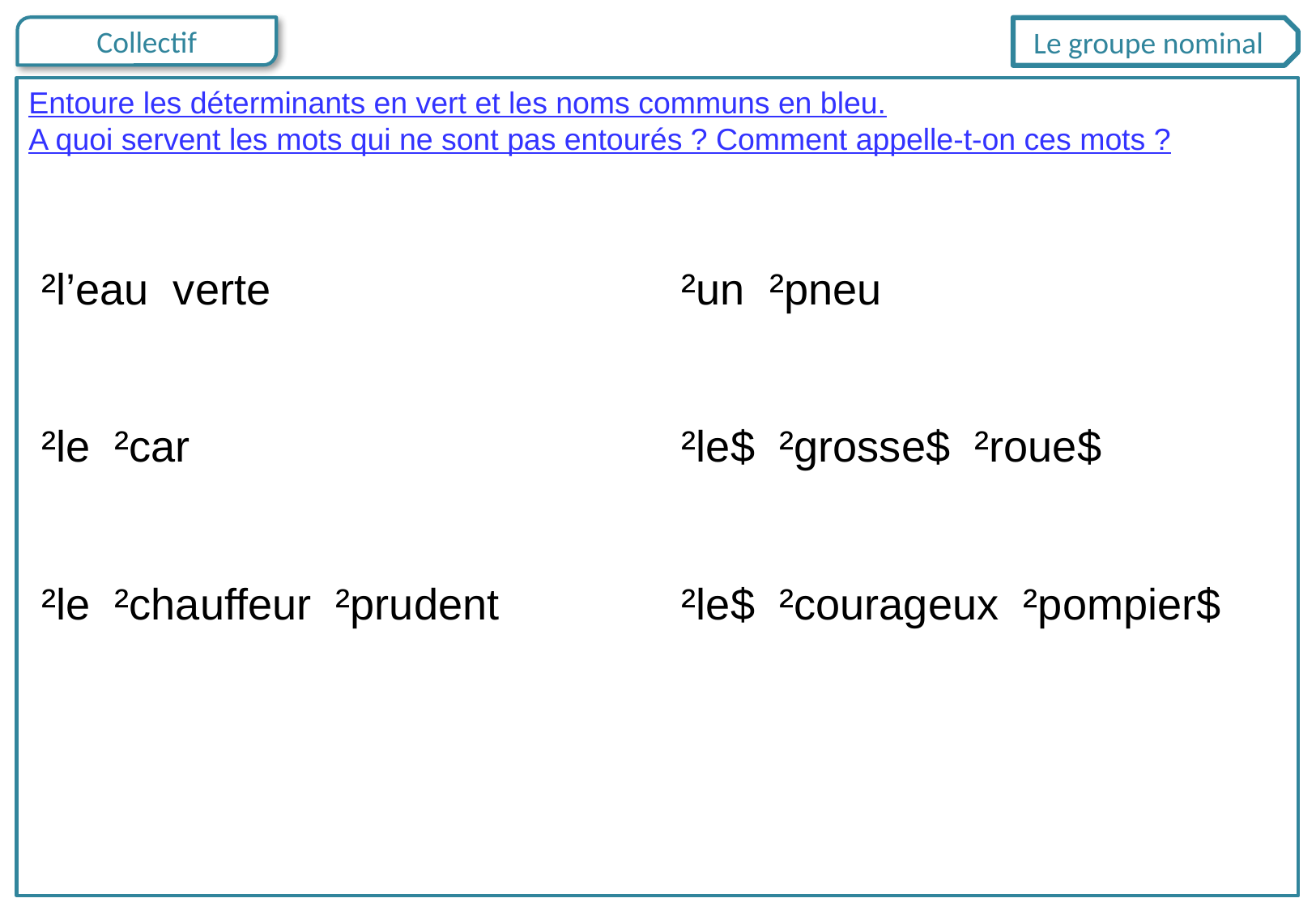

Le groupe nominal
Entoure les déterminants en vert et les noms communs en bleu.
A quoi servent les mots qui ne sont pas entourés ? Comment appelle-t-on ces mots ?
 ²l’eau  verte
 ²le  ²car
 ²le  ²chauffeur  ²prudent
²un  ²pneu
²le$  ²grosse$  ²roue$
²le$  ²courageux  ²pompier$